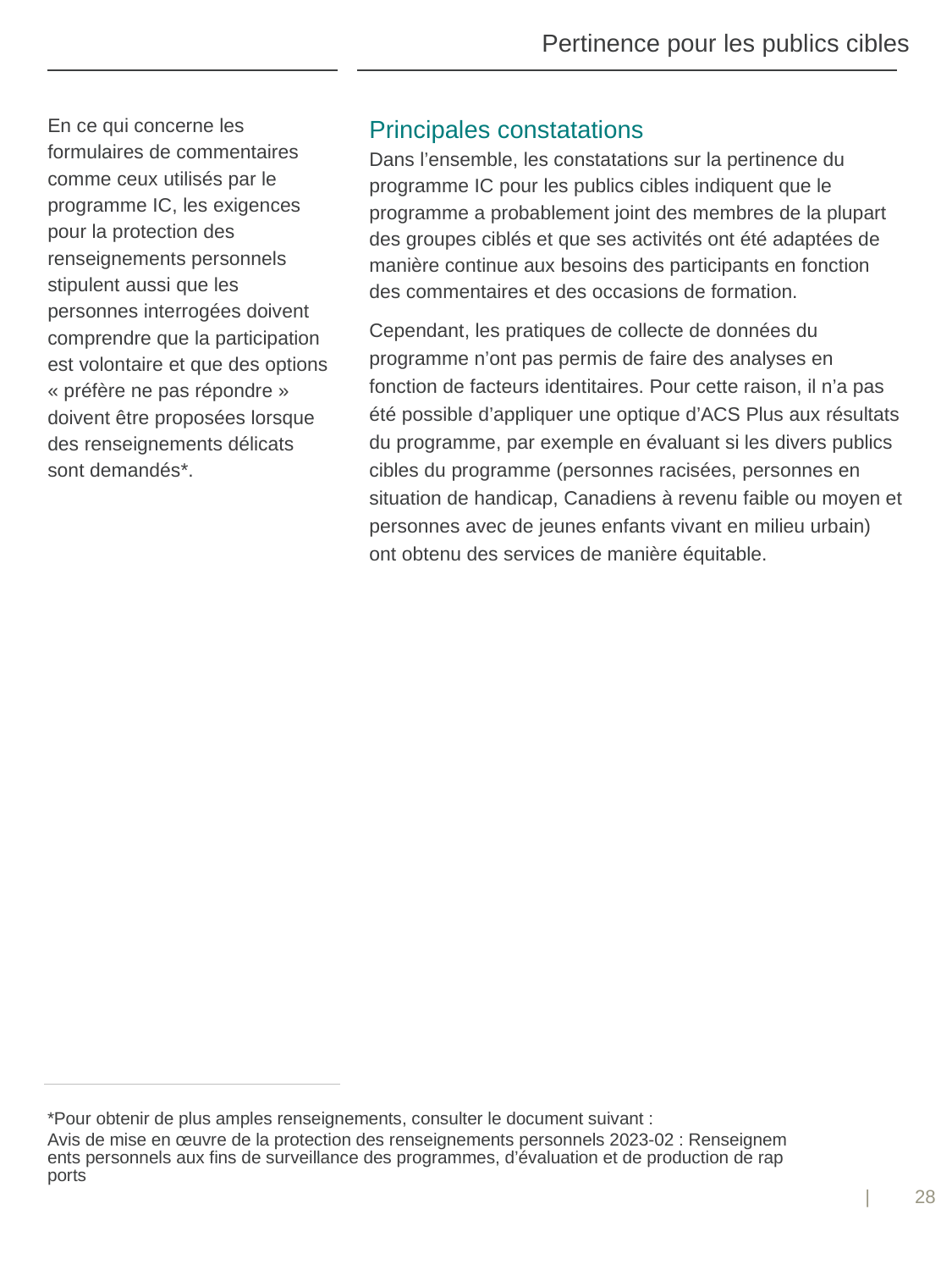

# Pertinence pour les publics cibles
En ce qui concerne les formulaires de commentaires comme ceux utilisés par le programme IC, les exigences pour la protection des renseignements personnels stipulent aussi que les personnes interrogées doivent comprendre que la participation est volontaire et que des options « préfère ne pas répondre » doivent être proposées lorsque des renseignements délicats sont demandés*.

Principales constatations
Dans l’ensemble, les constatations sur la pertinence du programme IC pour les publics cibles indiquent que le programme a probablement joint des membres de la plupart des groupes ciblés et que ses activités ont été adaptées de manière continue aux besoins des participants en fonction des commentaires et des occasions de formation.
Cependant, les pratiques de collecte de données du programme n’ont pas permis de faire des analyses en fonction de facteurs identitaires. Pour cette raison, il n’a pas été possible d’appliquer une optique d’ACS Plus aux résultats du programme, par exemple en évaluant si les divers publics cibles du programme (personnes racisées, personnes en situation de handicap, Canadiens à revenu faible ou moyen et personnes avec de jeunes enfants vivant en milieu urbain) ont obtenu des services de manière équitable.

*Pour obtenir de plus amples renseignements, consulter le document suivant : Avis de mise en œuvre de la protection des renseignements personnels 2023-02 : Renseignements personnels aux fins de surveillance des programmes, d’évaluation et de production de rapports